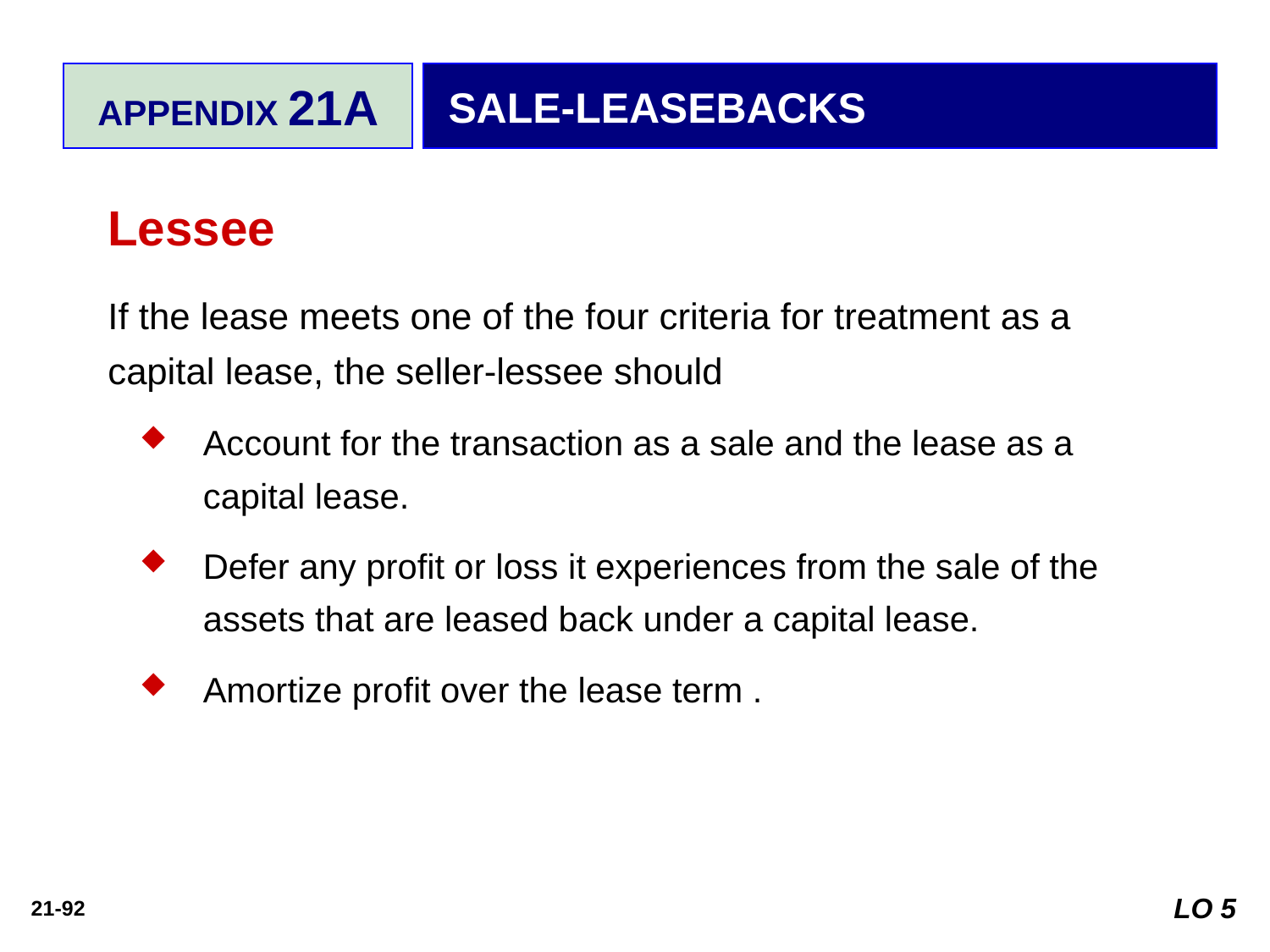

APPENDIX 21A
SALE-LEASEBACKS
Lessee
If the lease meets one of the four criteria for treatment as a capital lease, the seller-lessee should
Account for the transaction as a sale and the lease as a capital lease.
Defer any profit or loss it experiences from the sale of the assets that are leased back under a capital lease.
Amortize profit over the lease term .
LO 5